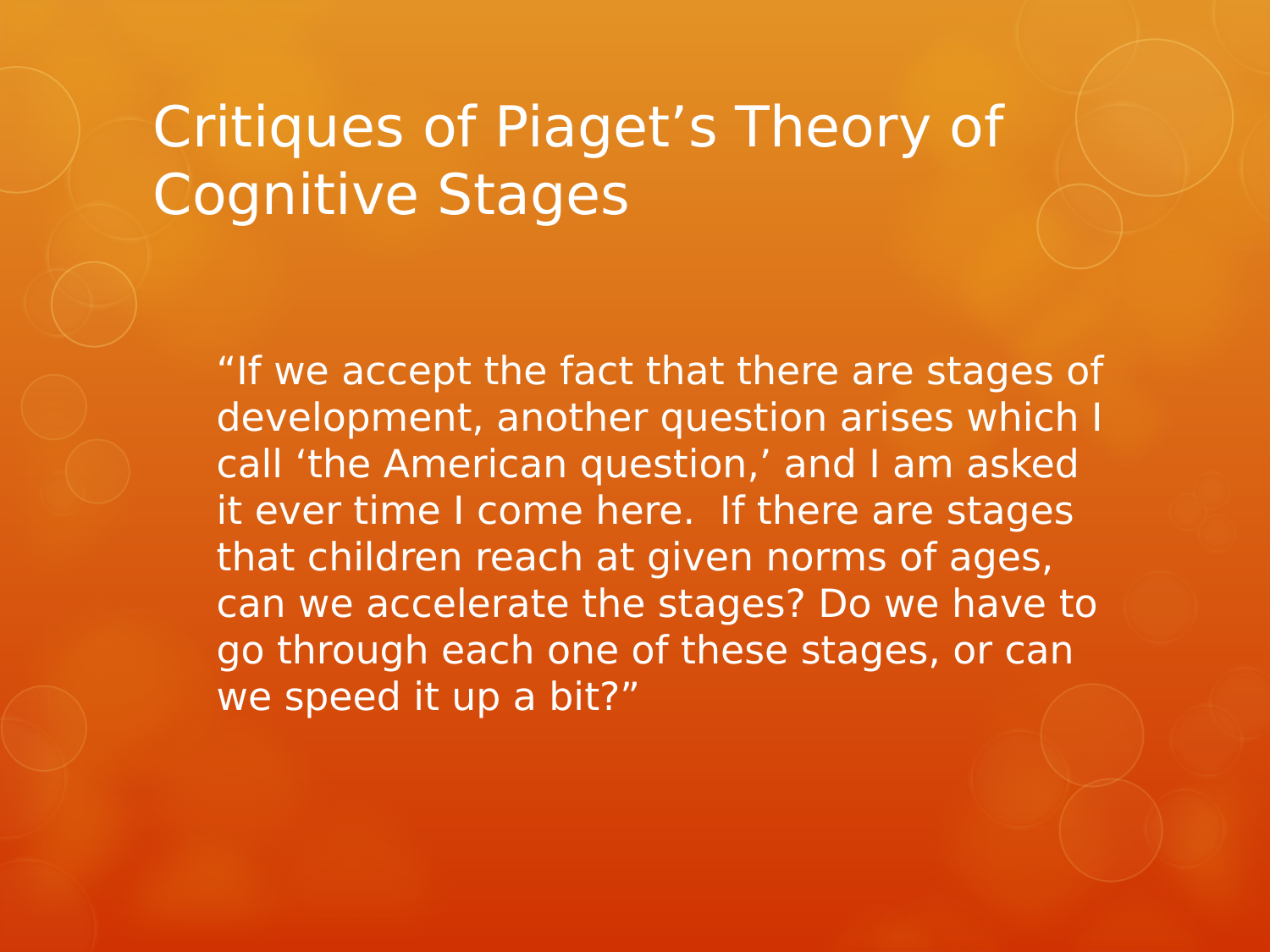

# Critiques of Piaget’s Theory of Cognitive Stages
“If we accept the fact that there are stages of development, another question arises which I call ‘the American question,’ and I am asked it ever time I come here.  If there are stages that children reach at given norms of ages, can we accelerate the stages? Do we have to go through each one of these stages, or can we speed it up a bit?”